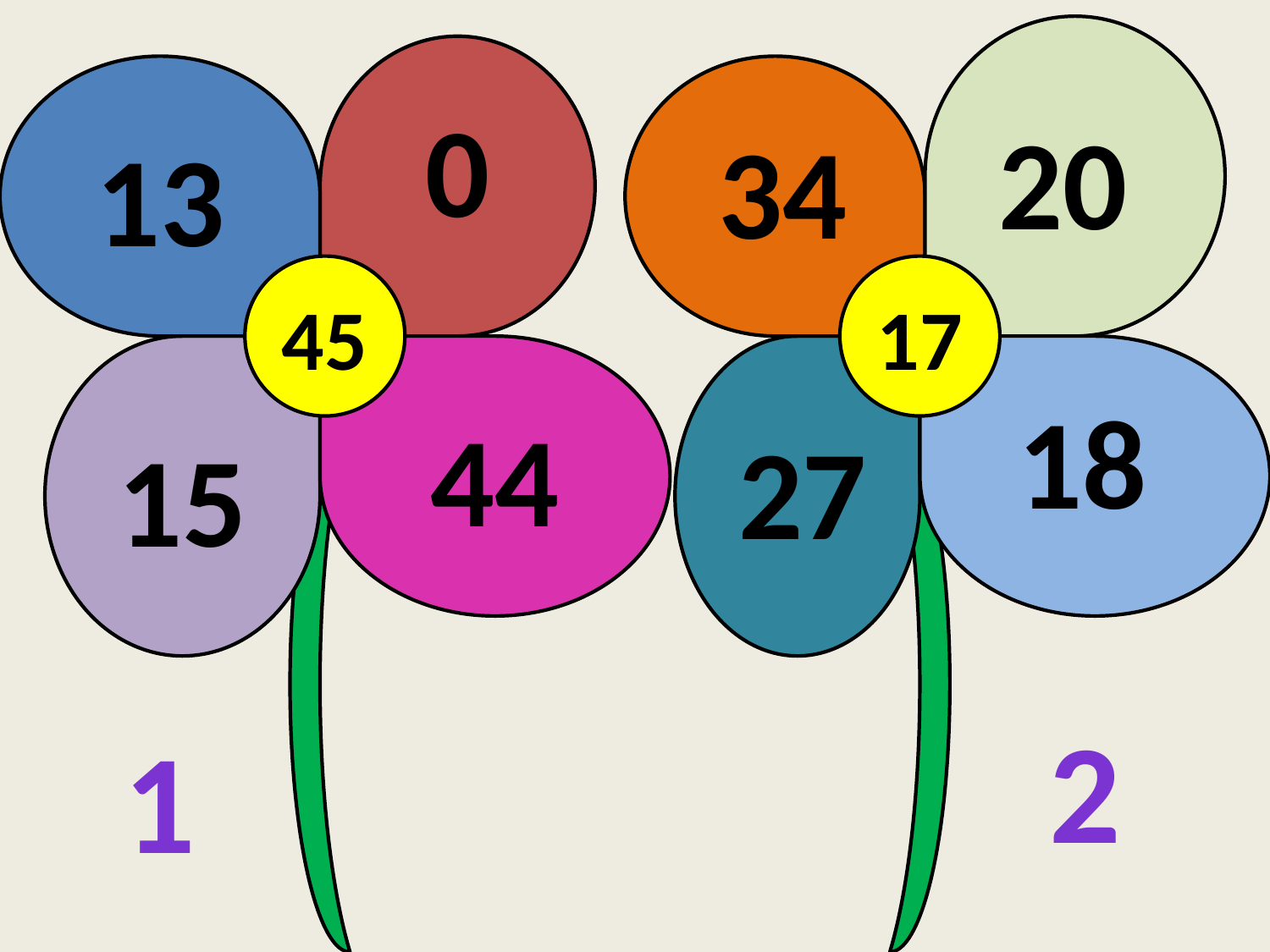

13
0

20
34
45
17
15
44

18
27

2
1